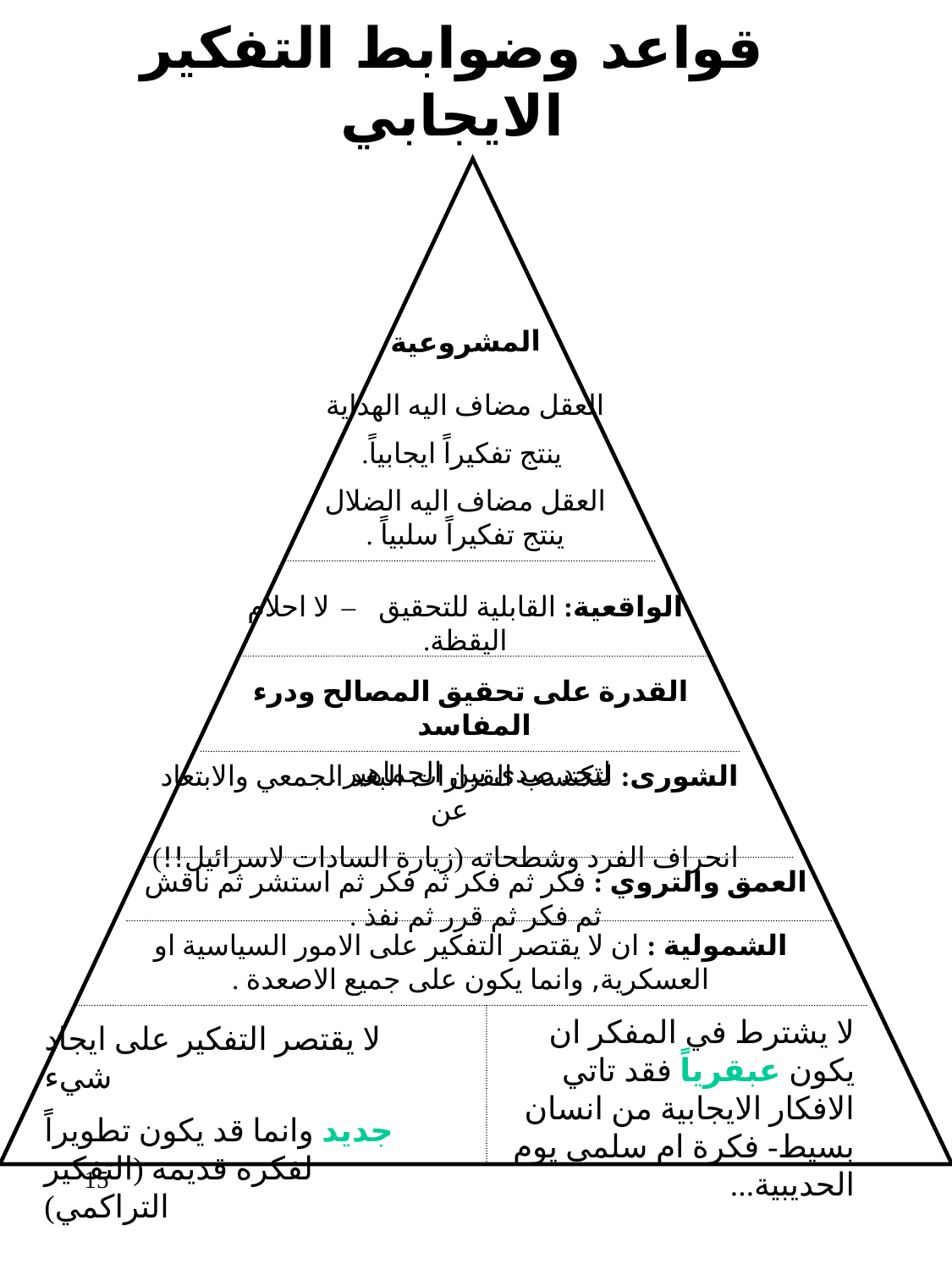

قواعد وضوابط التفكير الايجابي

المشروعية
العقل مضاف اليه الهداية
 ينتج تفكيراً ايجابياً.
العقل مضاف اليه الضلال ينتج تفكيراً سلبياً .

الواقعية: القابلية للتحقيق –    لا احلام اليقظة.

القدرة على تحقيق المصالح ودرء المفاسد
لتجد صدى بين الجماهير .
الشورى: لتكتسب القرارات البعد الجمعي والابتعاد عن
 انحراف الفرد وشطحاته (زيارة السادات لاسرائيل!!)

العمق والتروي : فكر ثم فكر ثم فكر ثم استشر ثم ناقش ثم فكر ثم قرر ثم نفذ .

الشمولية : ان لا يقتصر التفكير على الامور السياسية او العسكرية, وانما يكون على جميع الاصعدة .

لا يشترط في المفكر ان يكون عبقرياً فقد تاتي الافكار الايجابية من انسان بسيط- فكرة ام سلمى يوم الحديبية...

لا يقتصر التفكير على ايجاد شيء
جديد وانما قد يكون تطويراً لفكرة قديمة (التفكير التراكمي)
15